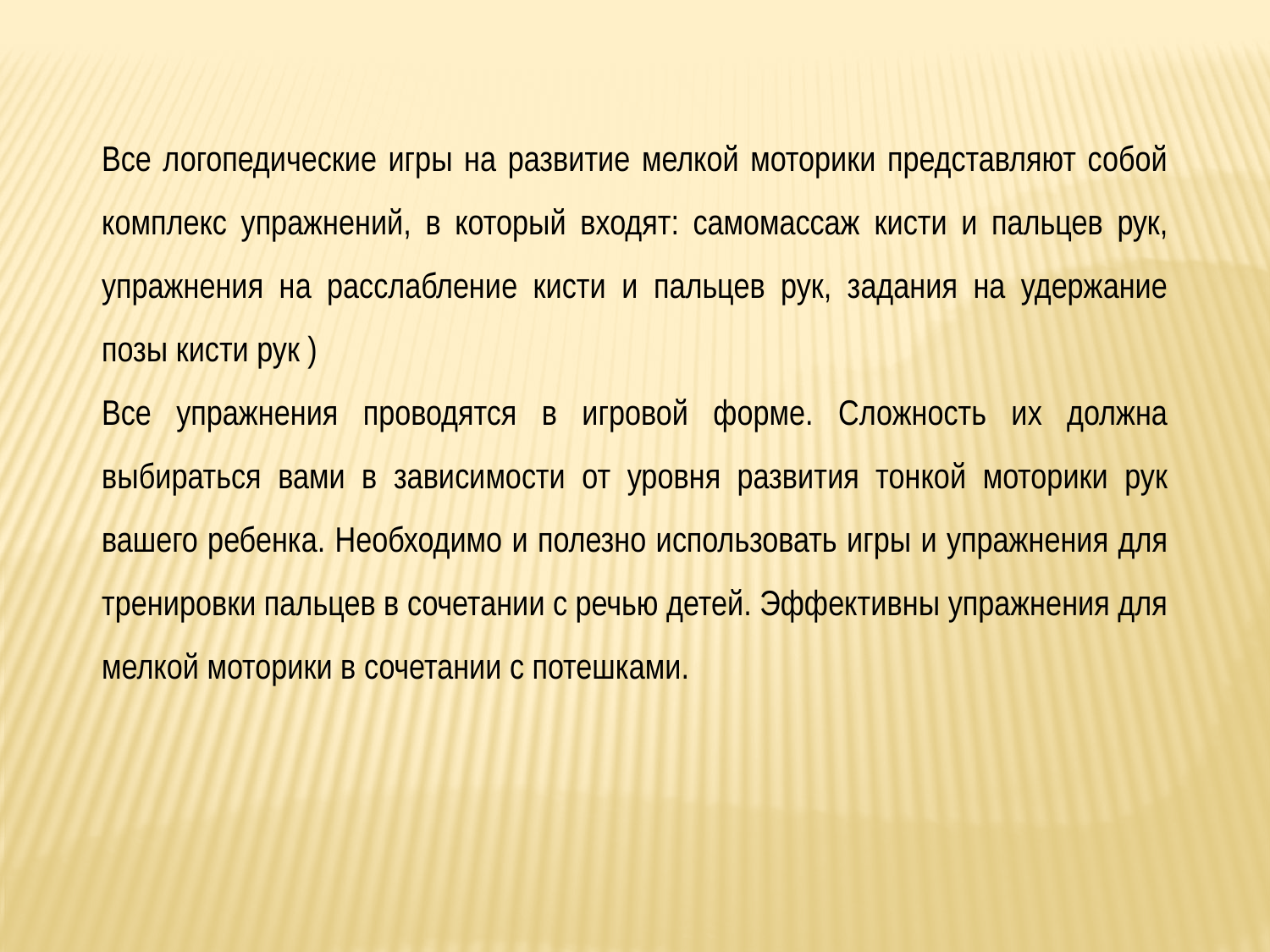

Все логопедические игры на развитие мелкой моторики представляют собой комплекс упражнений, в который входят: самомассаж кисти и пальцев рук, упражнения на расслабление кисти и пальцев рук, задания на удержание позы кисти рук )
Все упражнения проводятся в игровой форме. Сложность их должна выбираться вами в зависимости от уровня развития тонкой моторики рук вашего ребенка. Необходимо и полезно использовать игры и упражнения для тренировки пальцев в сочетании с речью детей. Эффективны упражнения для мелкой моторики в сочетании с потешками.